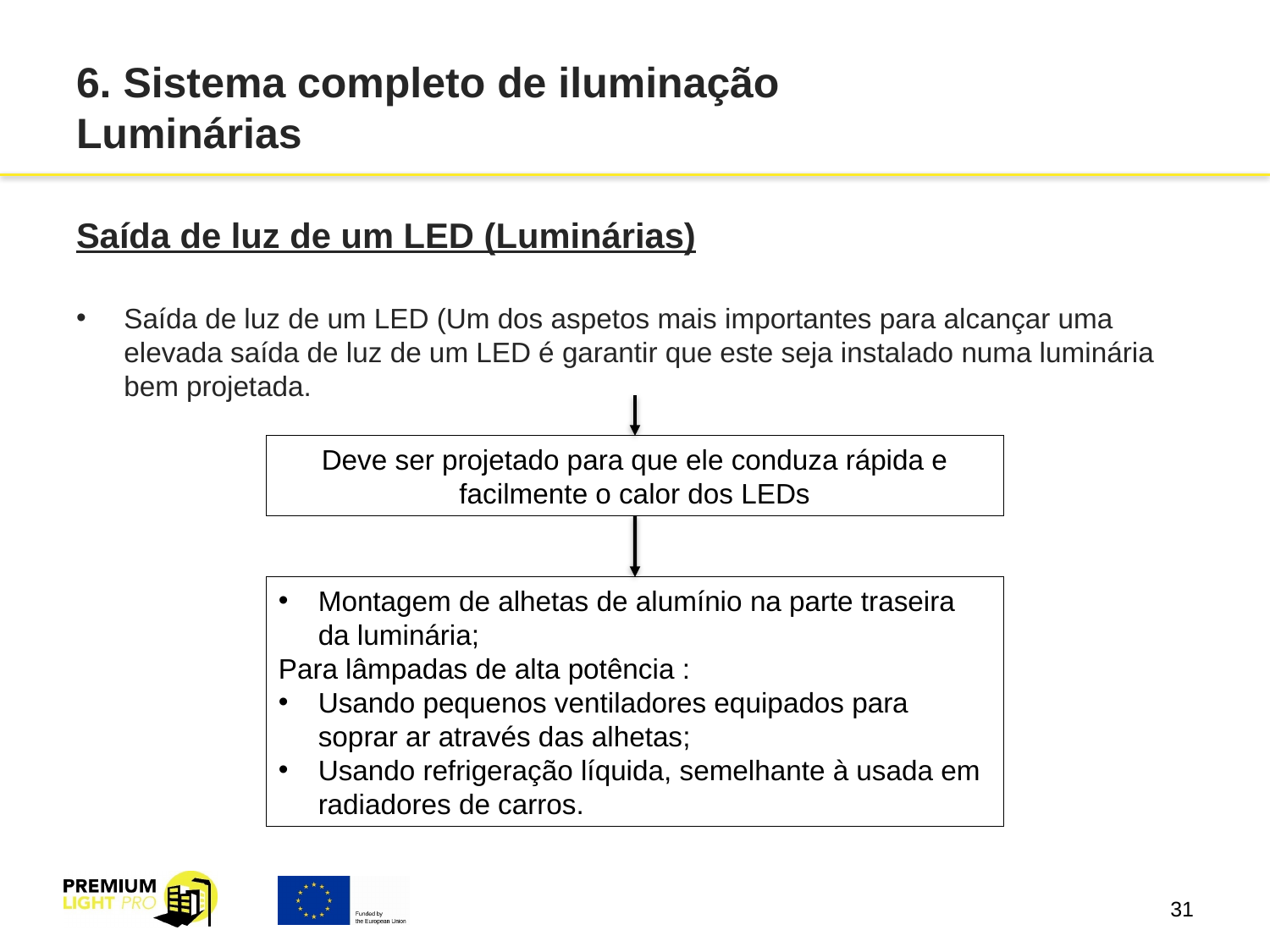

# 6. Sistema completo de iluminação Luminárias
Saída de luz de um LED (Luminárias)

Saída de luz de um LED (Um dos aspetos mais importantes para alcançar uma elevada saída de luz de um LED é garantir que este seja instalado numa luminária bem projetada.
Deve ser projetado para que ele conduza rápida e facilmente o calor dos LEDs
Montagem de alhetas de alumínio na parte traseira da luminária;
Para lâmpadas de alta potência :
Usando pequenos ventiladores equipados para soprar ar através das alhetas;
Usando refrigeração líquida, semelhante à usada em radiadores de carros.